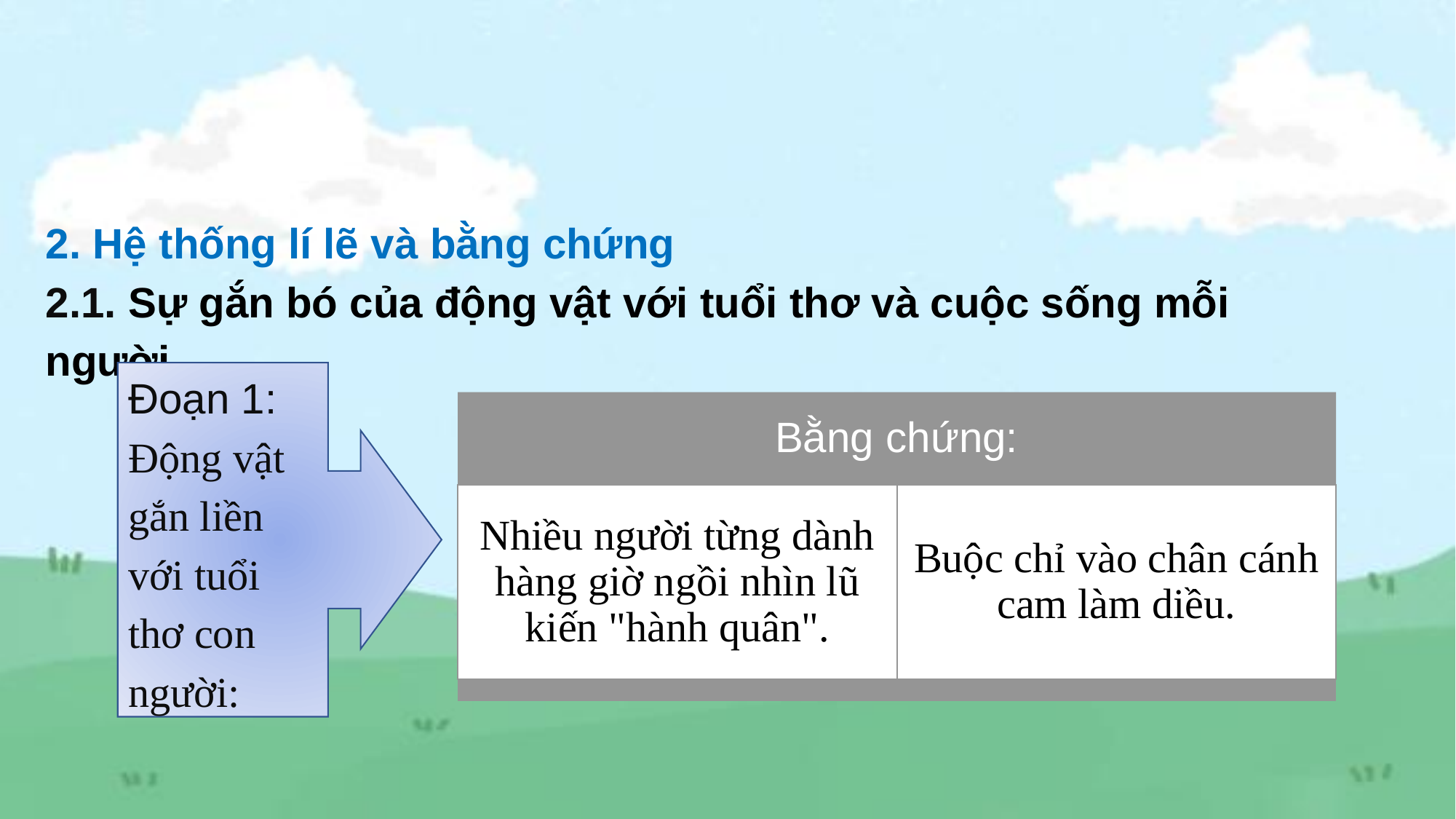

2. Hệ thống lí lẽ và bằng chứng
2.1. Sự gắn bó của động vật với tuổi thơ và cuộc sống mỗi người
Đoạn 1: Động vật gắn liền với tuổi thơ con người:
Bằng chứng:
Nhiều người từng dành hàng giờ ngồi nhìn lũ kiến "hành quân".
Buộc chỉ vào chân cánh cam làm diều.